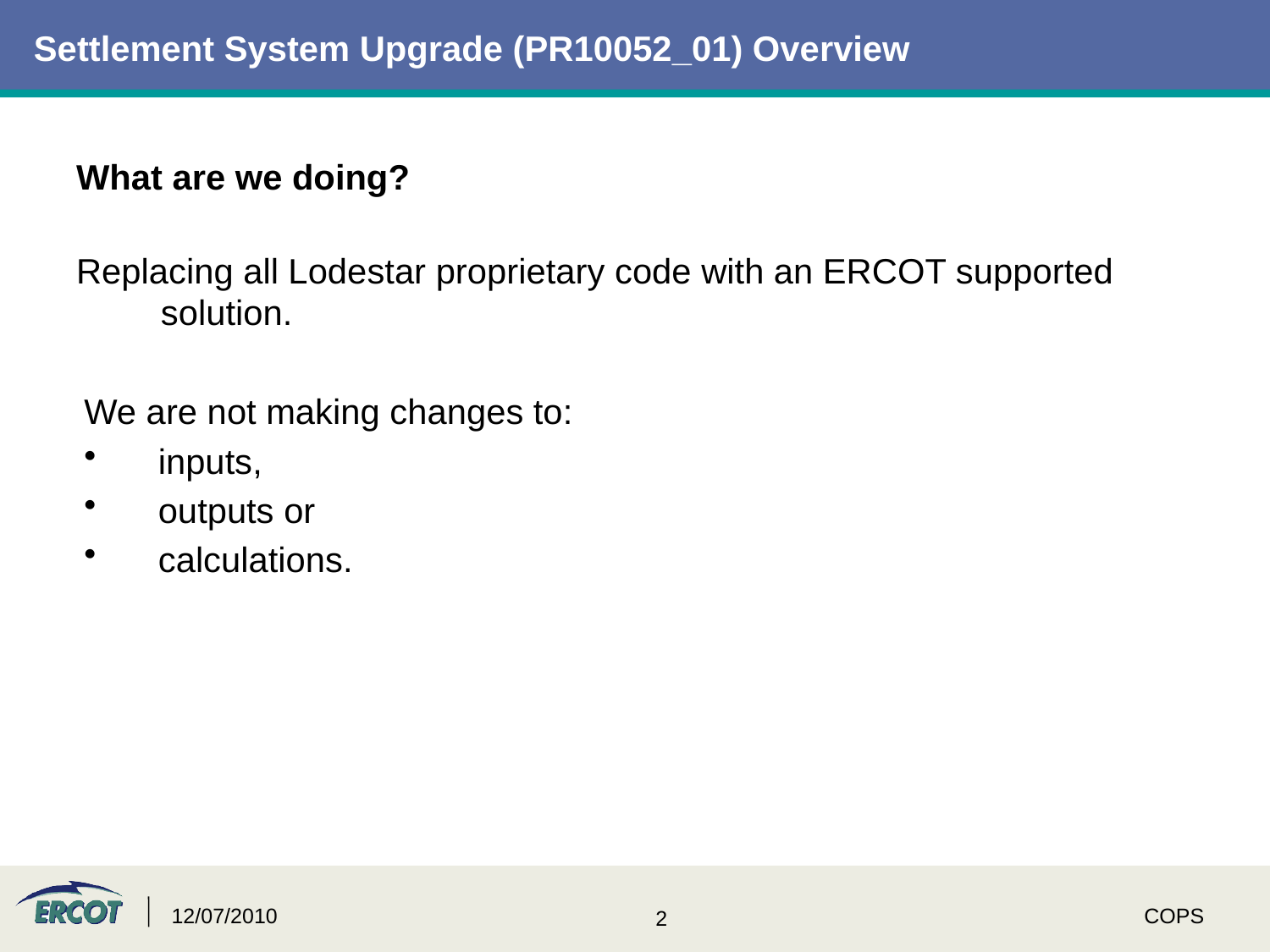

# Settlement System Upgrade (PR10052_01) Overview
What are we doing?

Replacing all Lodestar proprietary code with an ERCOT supported solution.

We are not making changes to:
inputs,
outputs or
calculations.

12/07/2010
COPS